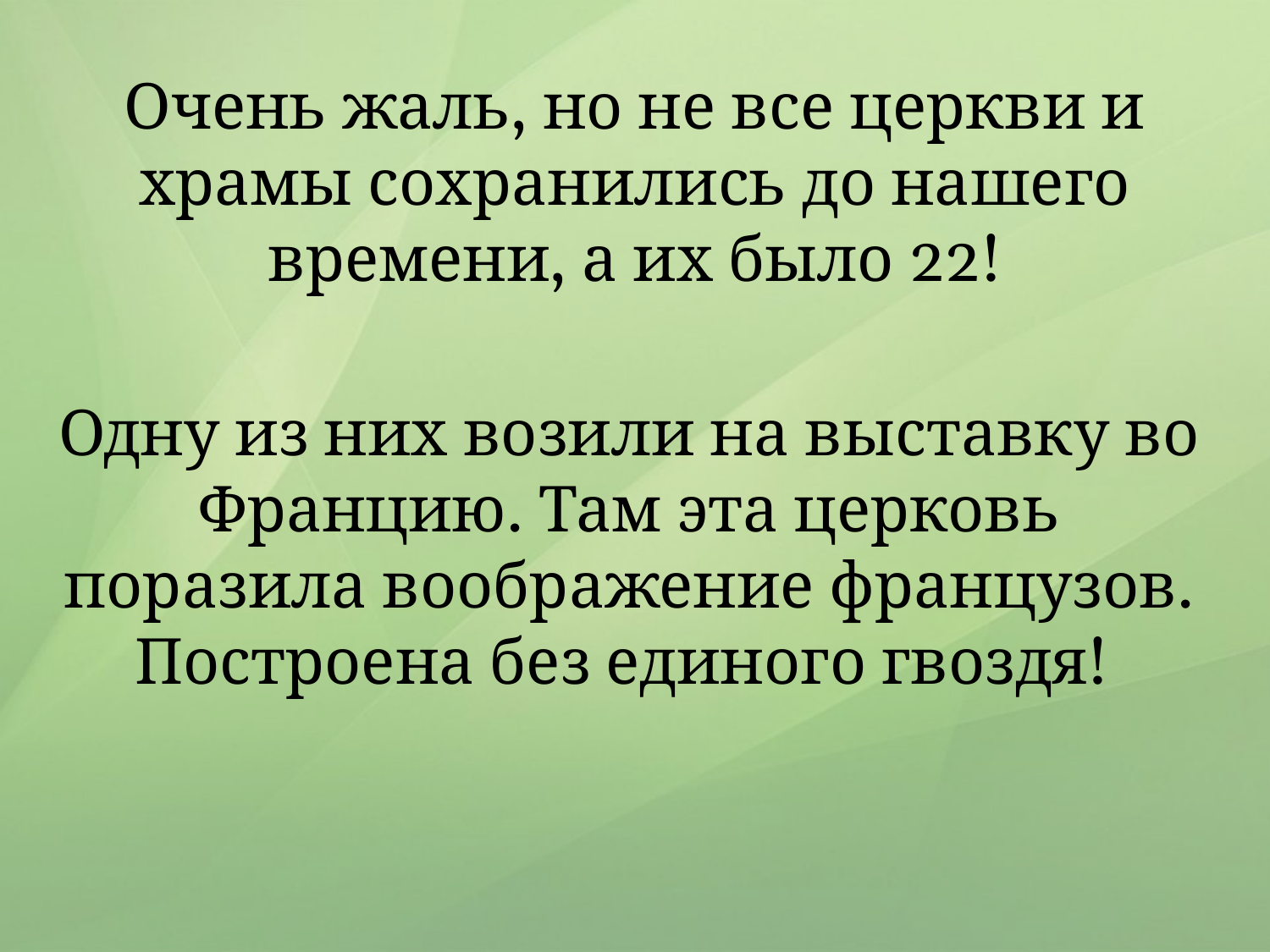

# Очень жаль, но не все церкви и храмы сохранились до нашего времени, а их было 22!
Одну из них возили на выставку во Францию. Там эта церковь поразила воображение французов. Построена без единого гвоздя!